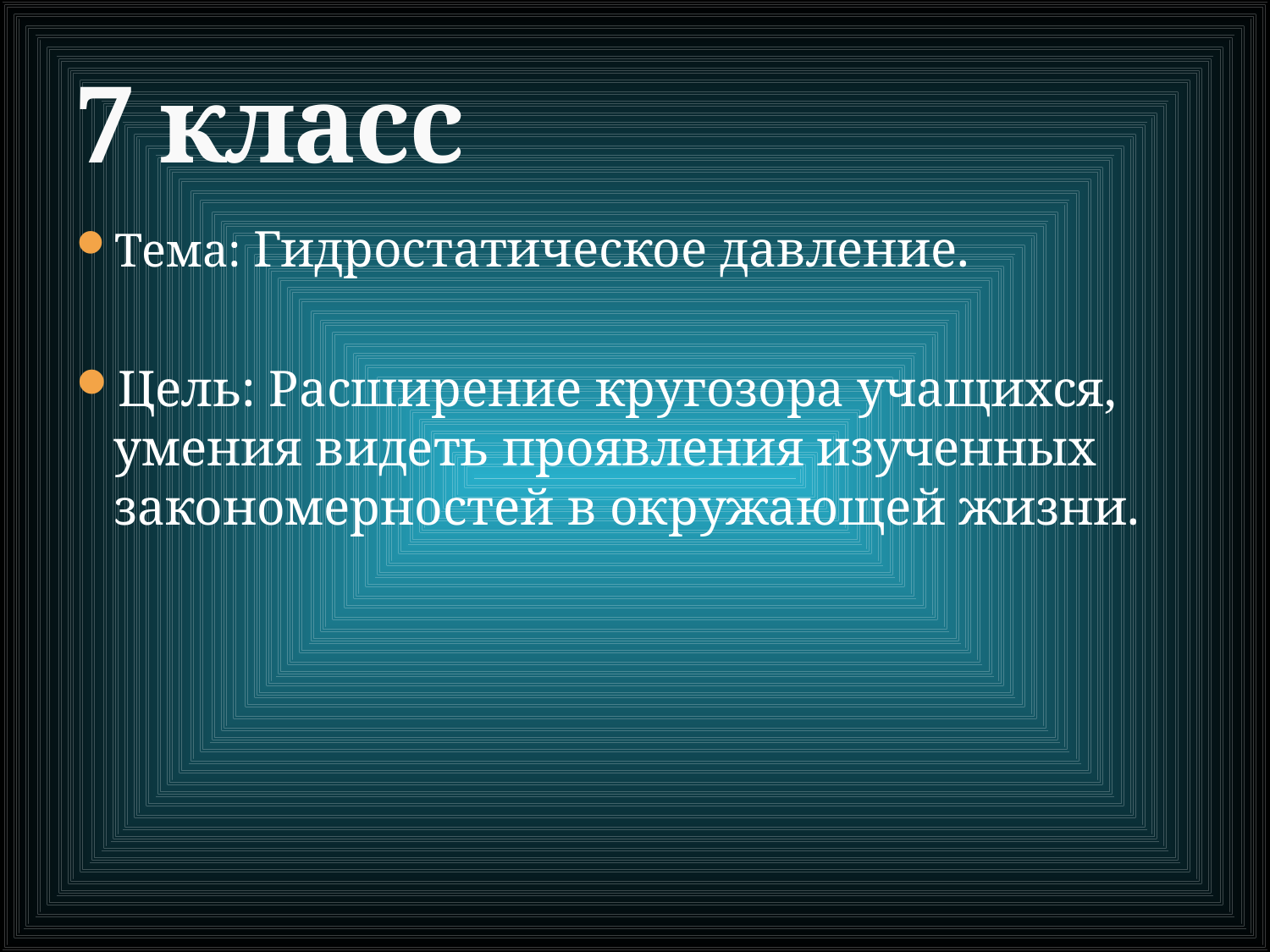

# 7 класс
Тема: Гидростатическое давление.

Цель: Расширение кругозора учащихся, умения видеть проявления изученных закономерностей в окружающей жизни.